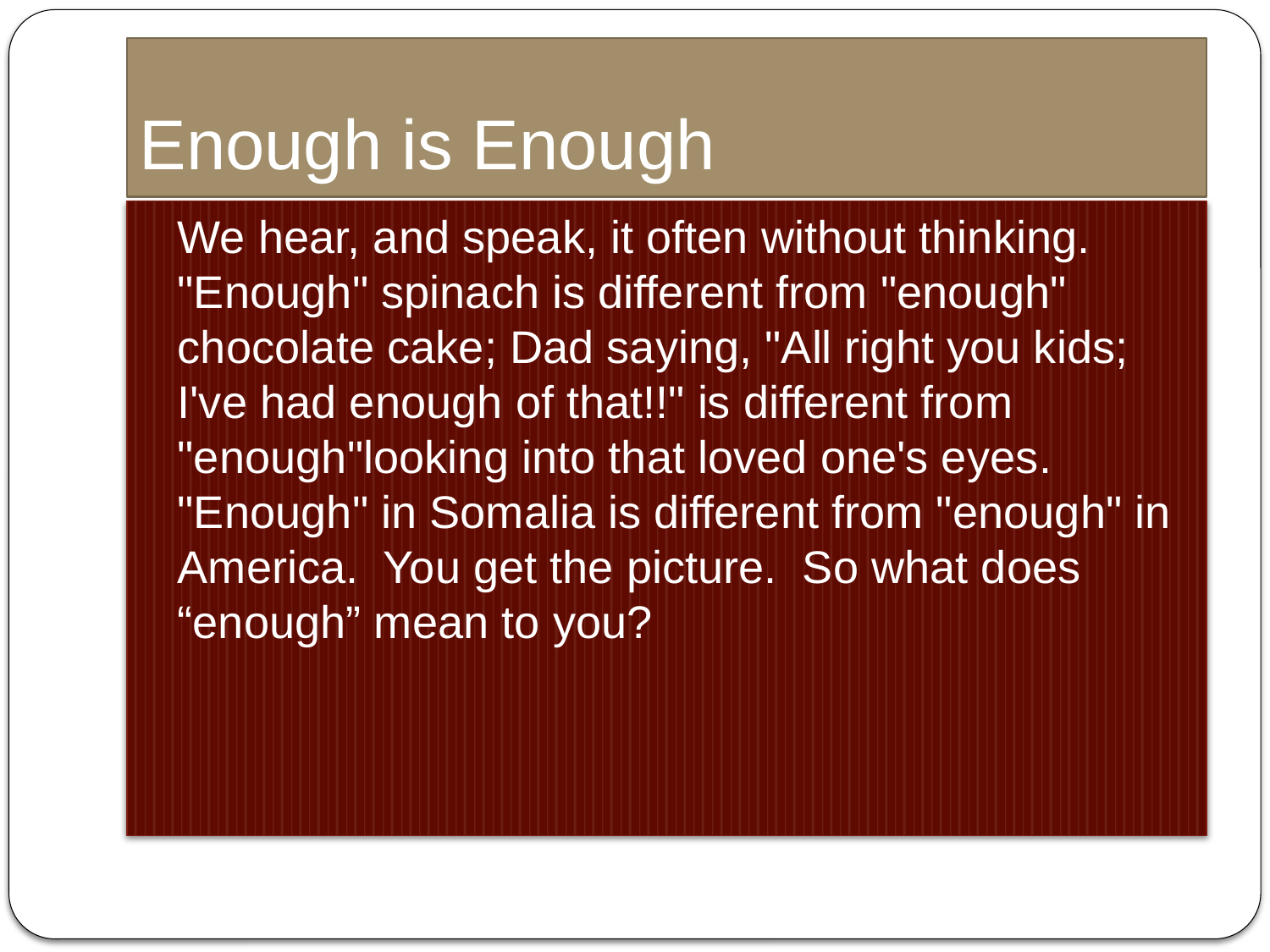

# Enough is Enough
   We hear, and speak, it often without thinking.  "Enough" spinach is different from "enough" chocolate cake; Dad saying, "All right you kids; I've had enough of that!!" is different from "enough"looking into that loved one's eyes.  "Enough" in Somalia is different from "enough" in America.  You get the picture.  So what does “enough” mean to you?